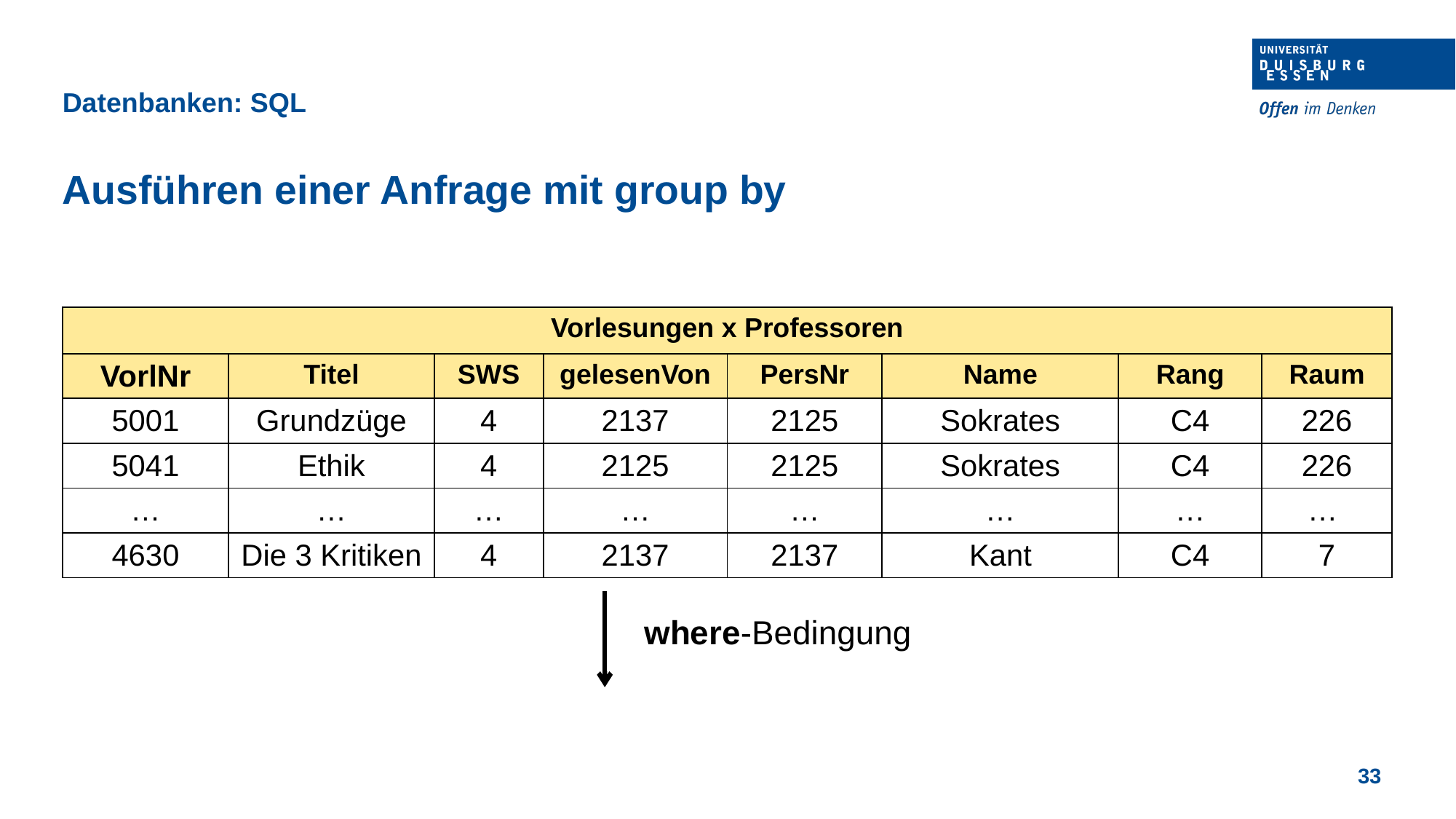

Datenbanken: SQL
Ausführen einer Anfrage mit group by
| Vorlesungen x Professoren |  |  |  |  |  |  |  |
| --- | --- | --- | --- | --- | --- | --- | --- |
| VorlNr | Titel | SWS | gelesenVon | PersNr | Name | Rang | Raum |
| 5001 | Grundzüge | 4 | 2137 | 2125 | Sokrates | C4 | 226 |
| 5041 | Ethik | 4 | 2125 | 2125 | Sokrates | C4 | 226 |
| … | … | … | … | … | … | … | … |
| 4630 | Die 3 Kritiken | 4 | 2137 | 2137 | Kant | C4 | 7 |
where-Bedingung
33